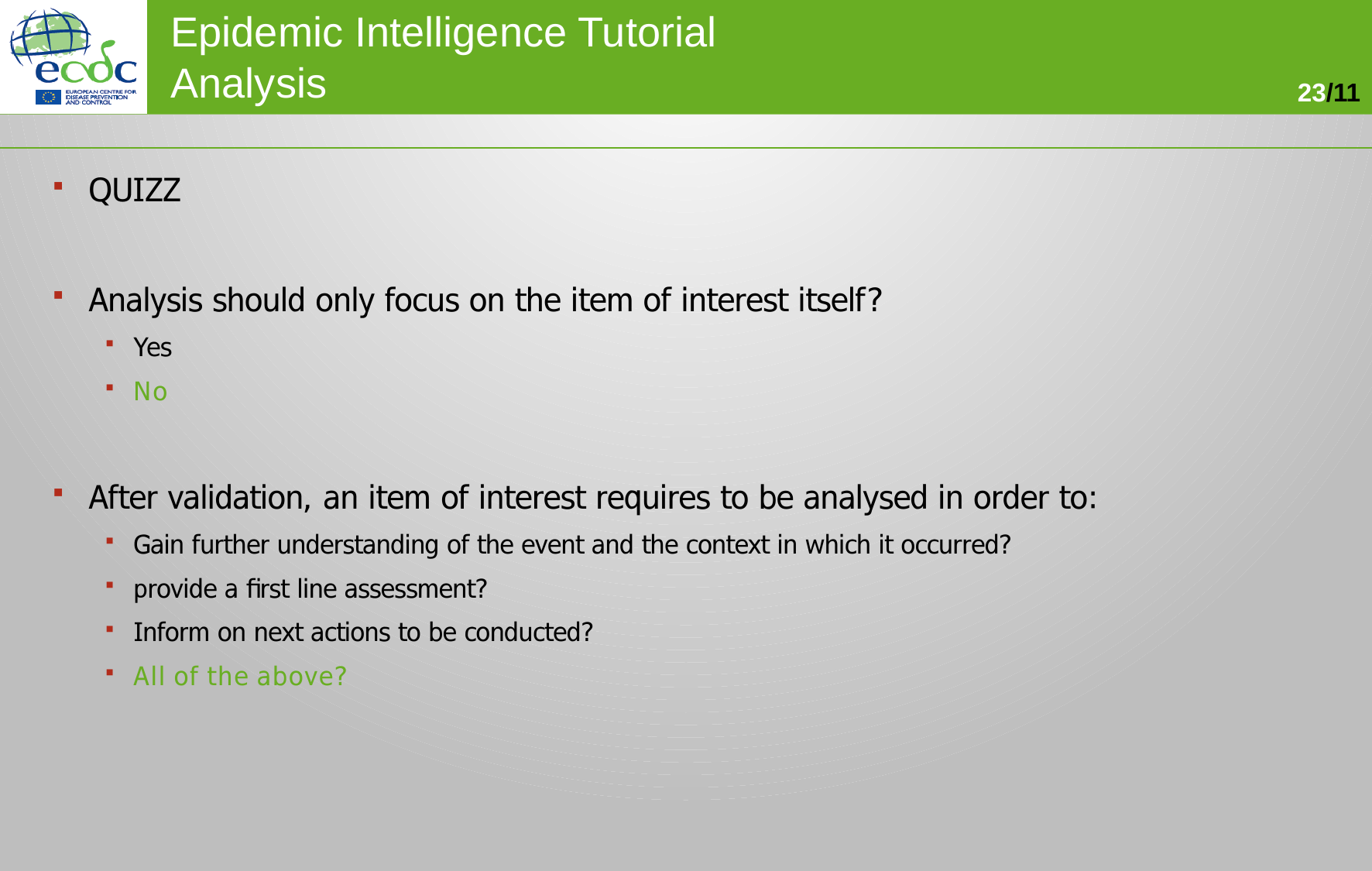

QUIZZ

Analysis should only focus on the item of interest itself?
Yes
No

After validation, an item of interest requires to be analysed in order to:
Gain further understanding of the event and the context in which it occurred?
provide a first line assessment?
Inform on next actions to be conducted?
All of the above?